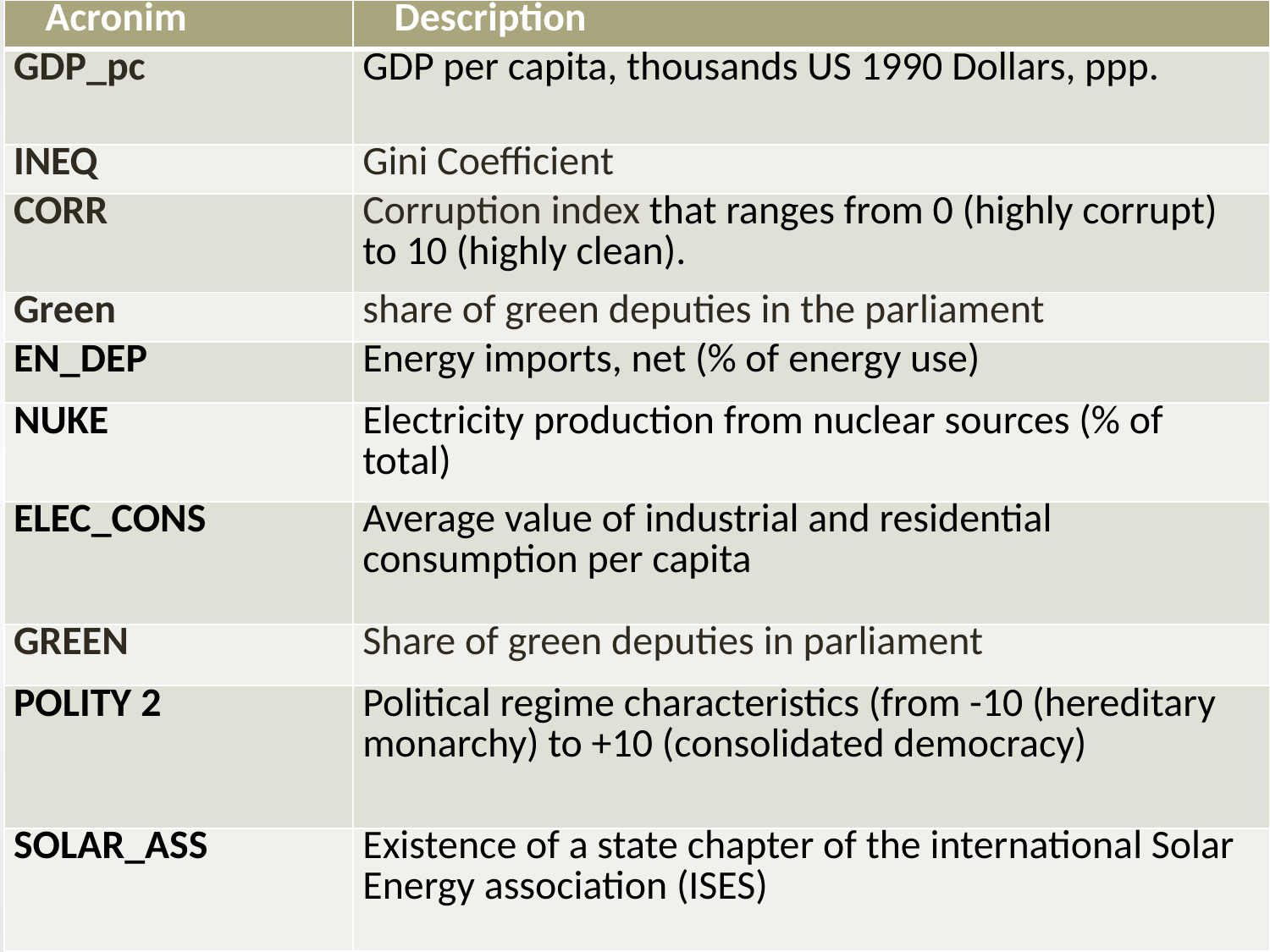

| Acronim | Description |
| --- | --- |
| GDP\_pc | GDP per capita, thousands US 1990 Dollars, ppp. |
| INEQ | Gini Coefficient |
| CORR | Corruption index that ranges from 0 (highly corrupt) to 10 (highly clean). |
| Green | share of green deputies in the parliament |
| EN\_DEP | Energy imports, net (% of energy use) |
| NUKE | Electricity production from nuclear sources (% of total) |
| ELEC\_CONS | Average value of industrial and residential consumption per capita |
| GREEN | Share of green deputies in parliament |
| POLITY 2 | Political regime characteristics (from -10 (hereditary monarchy) to +10 (consolidated democracy) |
| SOLAR\_ASS | Existence of a state chapter of the international Solar Energy association (ISES) |